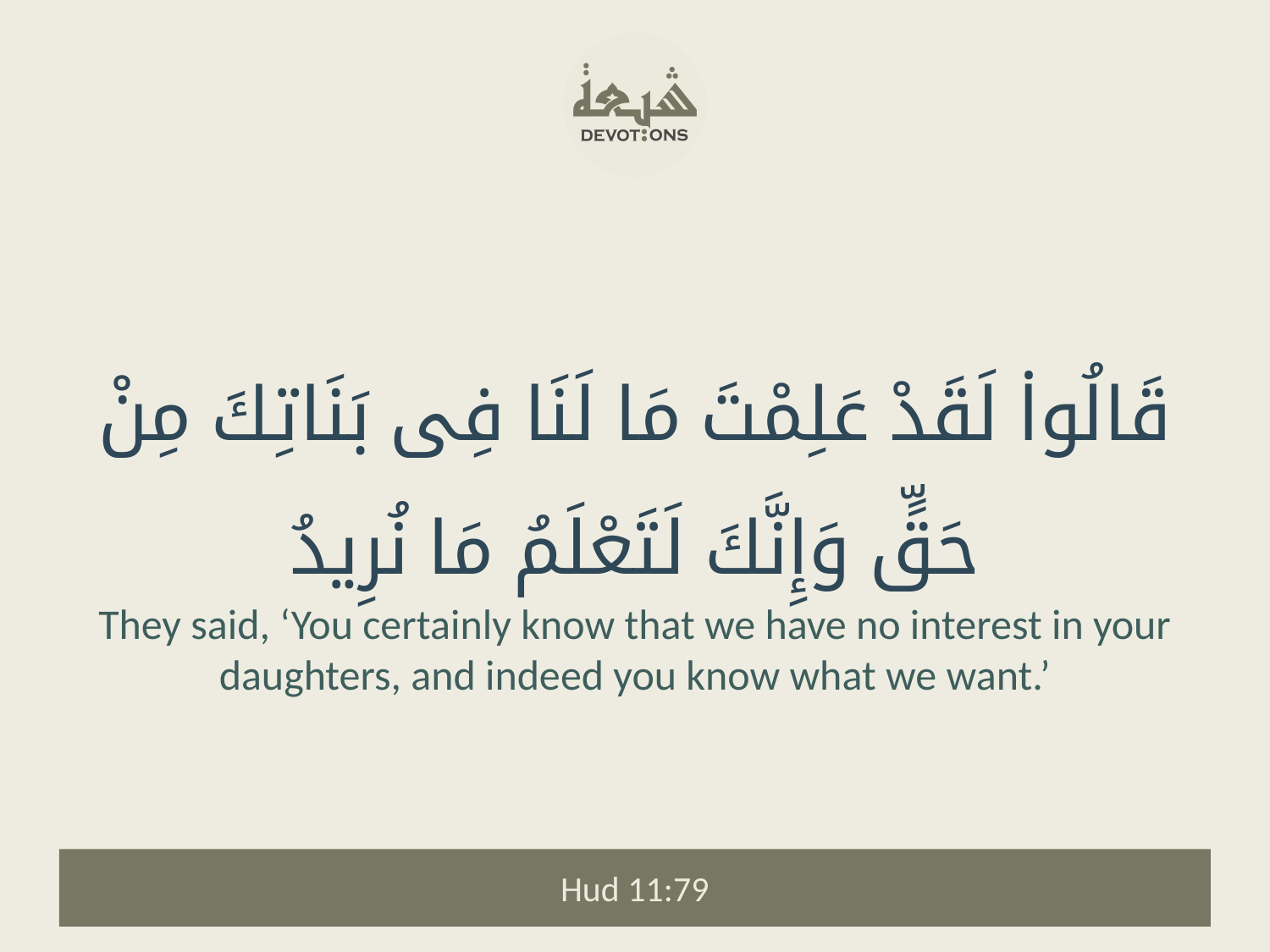

قَالُوا۟ لَقَدْ عَلِمْتَ مَا لَنَا فِى بَنَاتِكَ مِنْ حَقٍّ وَإِنَّكَ لَتَعْلَمُ مَا نُرِيدُ
They said, ‘You certainly know that we have no interest in your daughters, and indeed you know what we want.’
Hud 11:79